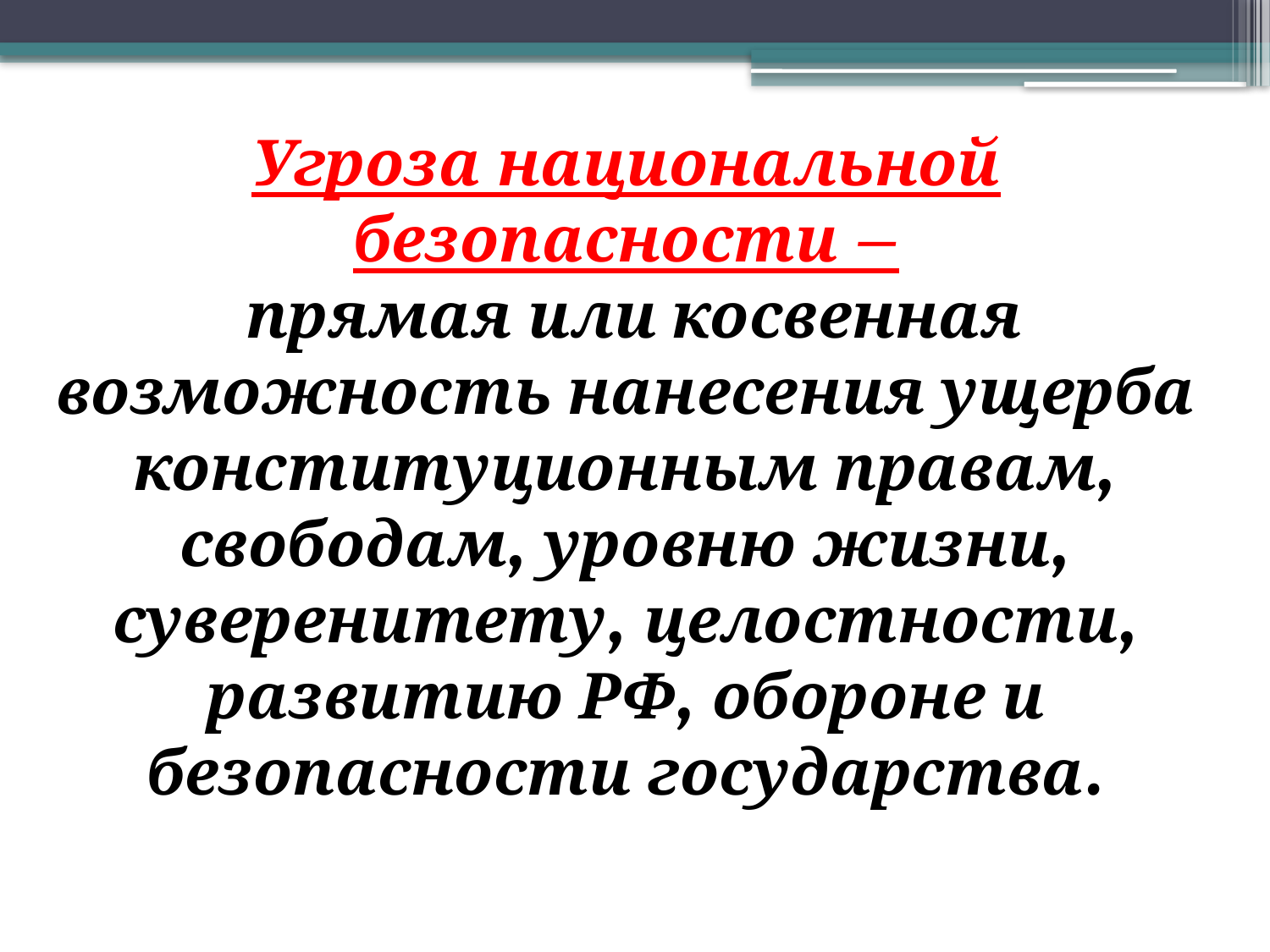

Угроза национальной безопасности –
 прямая или косвенная возможность нанесения ущерба конституционным правам, свободам, уровню жизни, суверенитету, целостности, развитию РФ, обороне и безопасности государства.